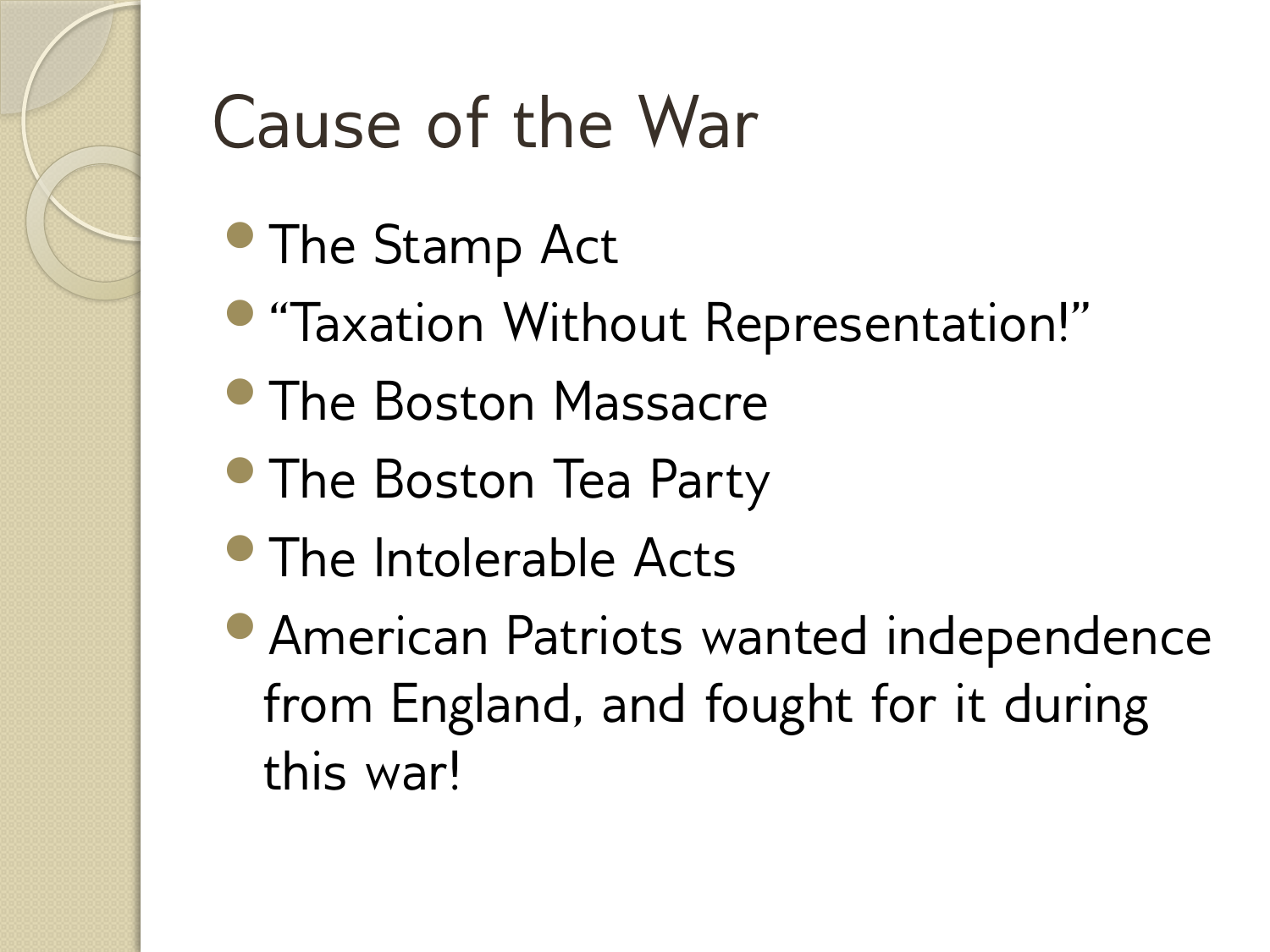

# Cause of the War
The Stamp Act
“Taxation Without Representation!”
The Boston Massacre
The Boston Tea Party
The Intolerable Acts
American Patriots wanted independence from England, and fought for it during this war!